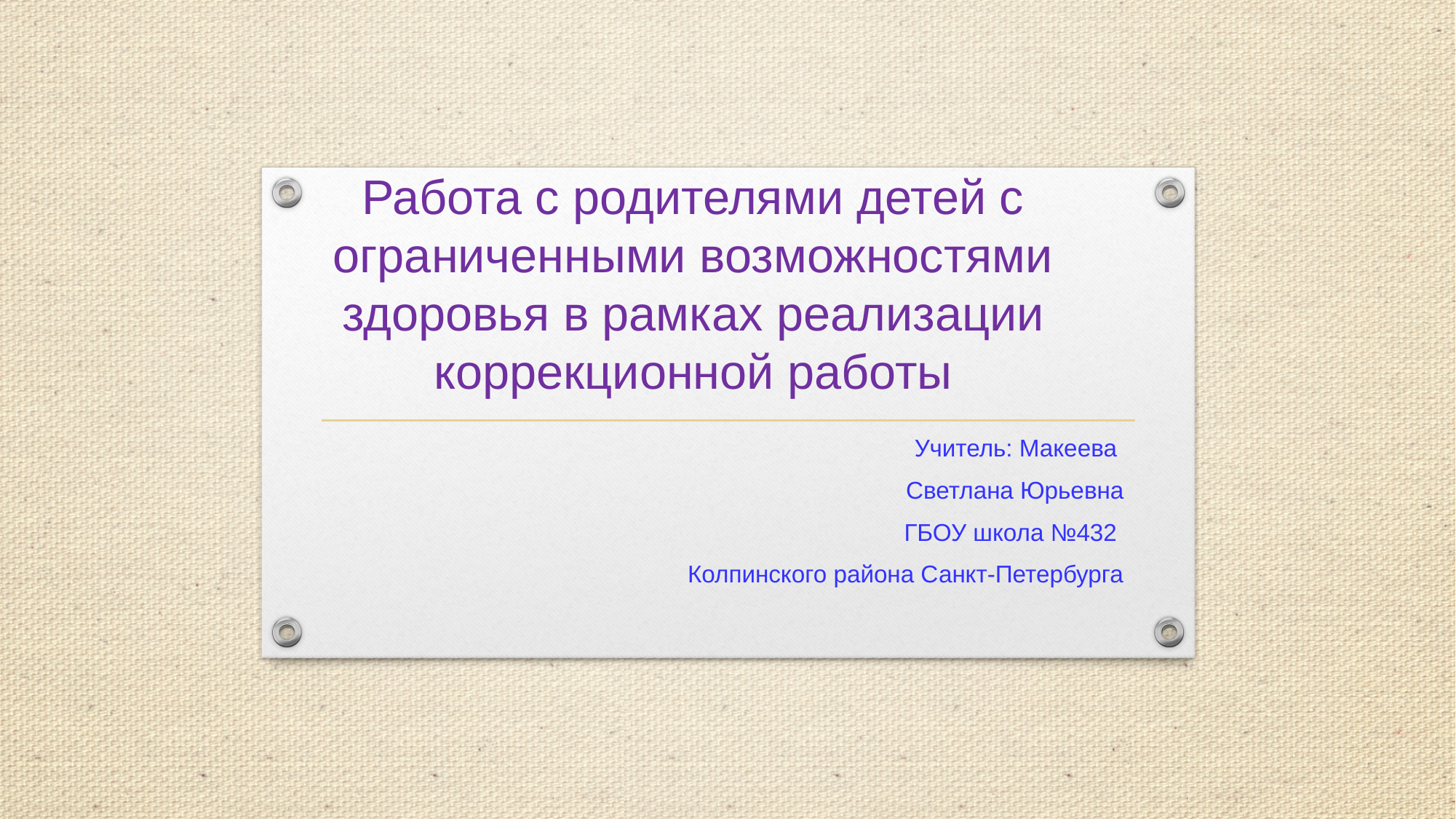

# Работа с родителями детей с ограниченными возможностями здоровья в рамках реализации коррекционной работы
Учитель: Макеева
Светлана Юрьевна
ГБОУ школа №432
Колпинского района Санкт-Петербурга